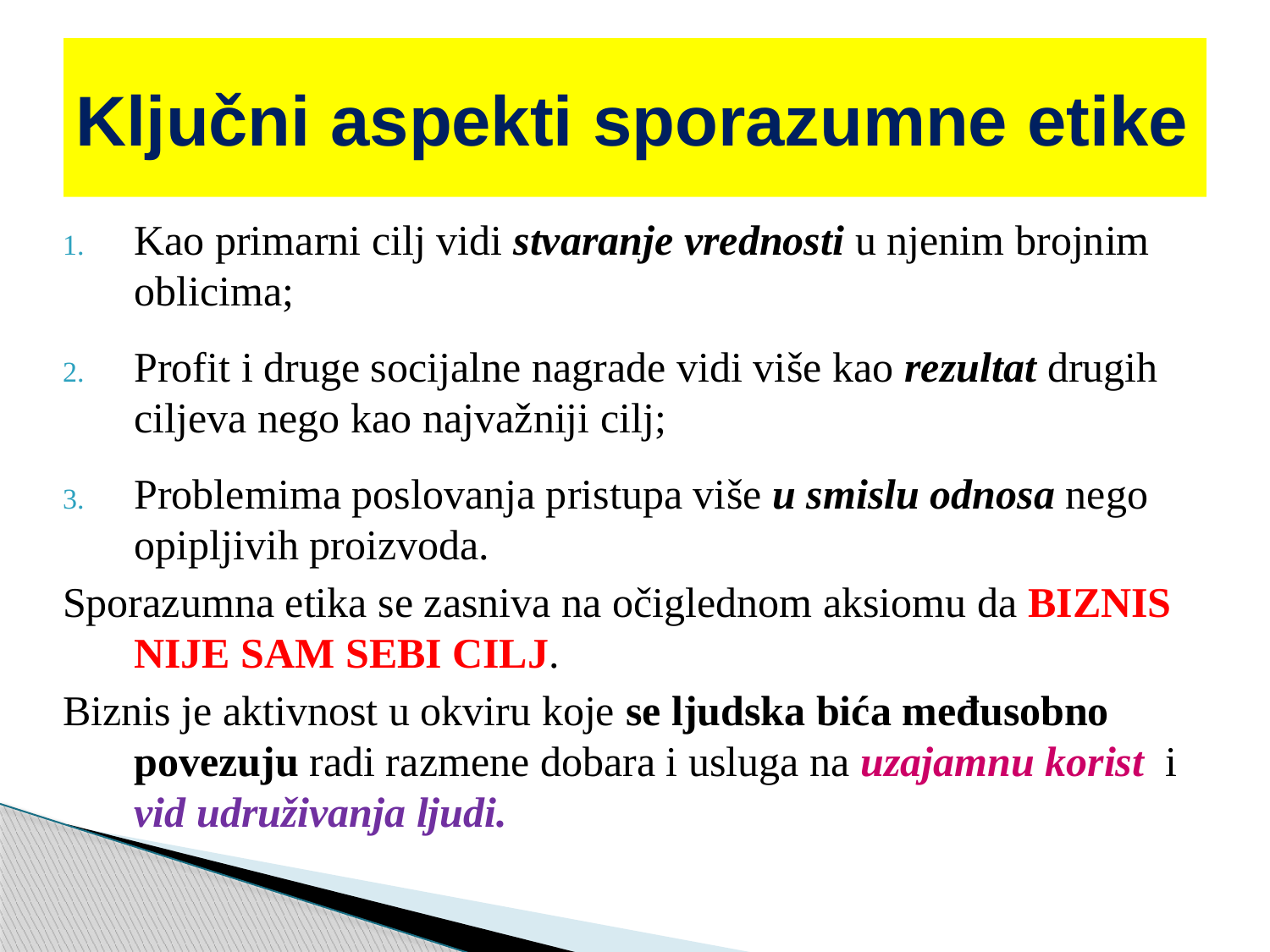

Ključni aspekti sporazumne etike
Kao primarni cilj vidi stvaranje vrednosti u njenim brojnim oblicima;
Profit i druge socijalne nagrade vidi više kao rezultat drugih ciljeva nego kao najvažniji cilj;
Problemima poslovanja pristupa više u smislu odnosa nego opipljivih proizvoda.
Sporazumna etika se zasniva na očiglednom aksiomu da BIZNIS NIJE SAM SEBI CILJ.
Biznis je aktivnost u okviru koje se ljudska bića međusobno povezuju radi razmene dobara i usluga na uzajamnu korist  i vid udruživanja ljudi.